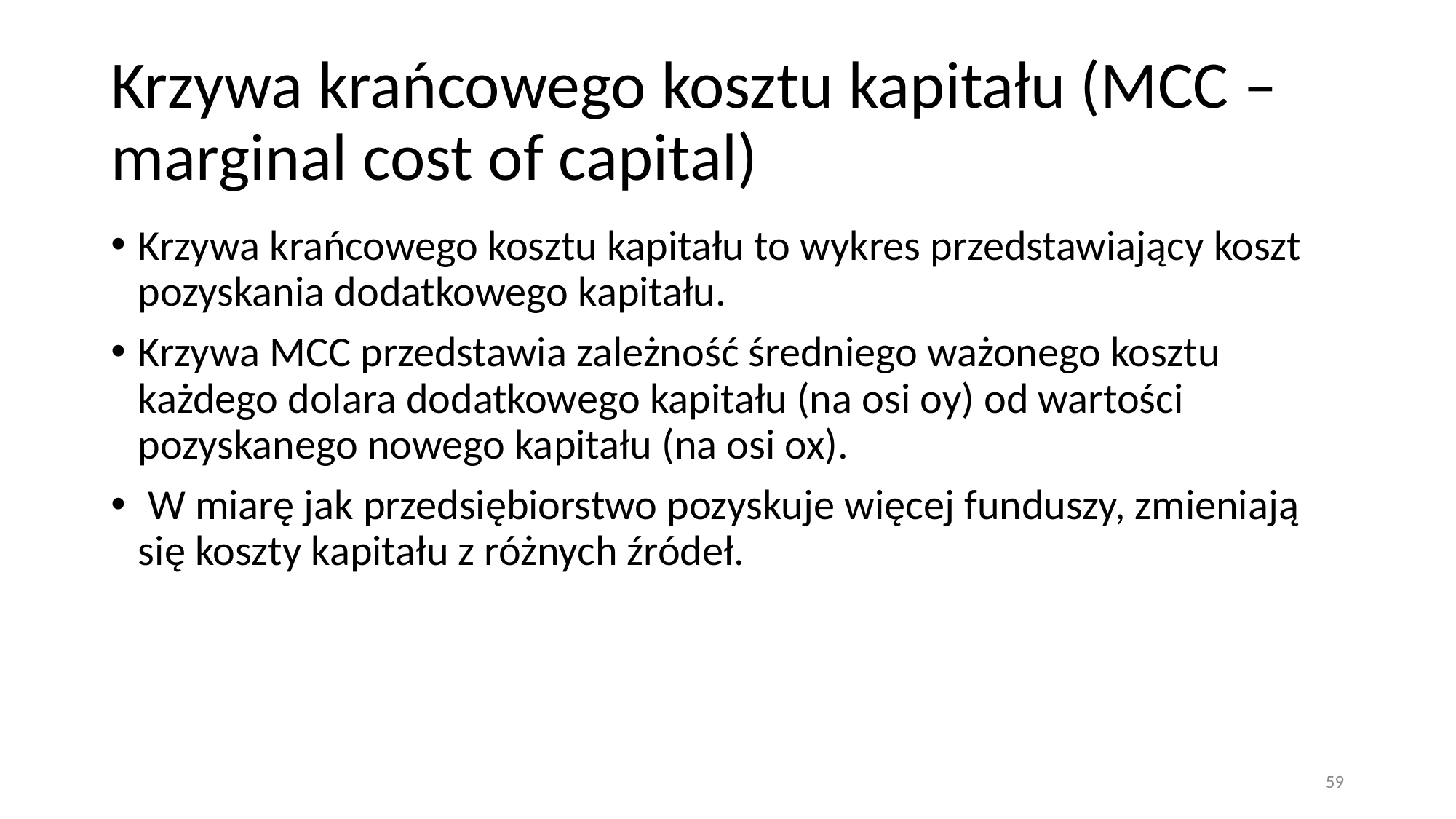

# Krzywa krańcowego kosztu kapitału (MCC – marginal cost of capital)
Krzywa krańcowego kosztu kapitału to wykres przedstawiający koszt pozyskania dodatkowego kapitału.
Krzywa MCC przedstawia zależność średniego ważonego kosztu każdego dolara dodatkowego kapitału (na osi oy) od wartości pozyskanego nowego kapitału (na osi ox).
 W miarę jak przedsiębiorstwo pozyskuje więcej funduszy, zmieniają się koszty kapitału z różnych źródeł.

59